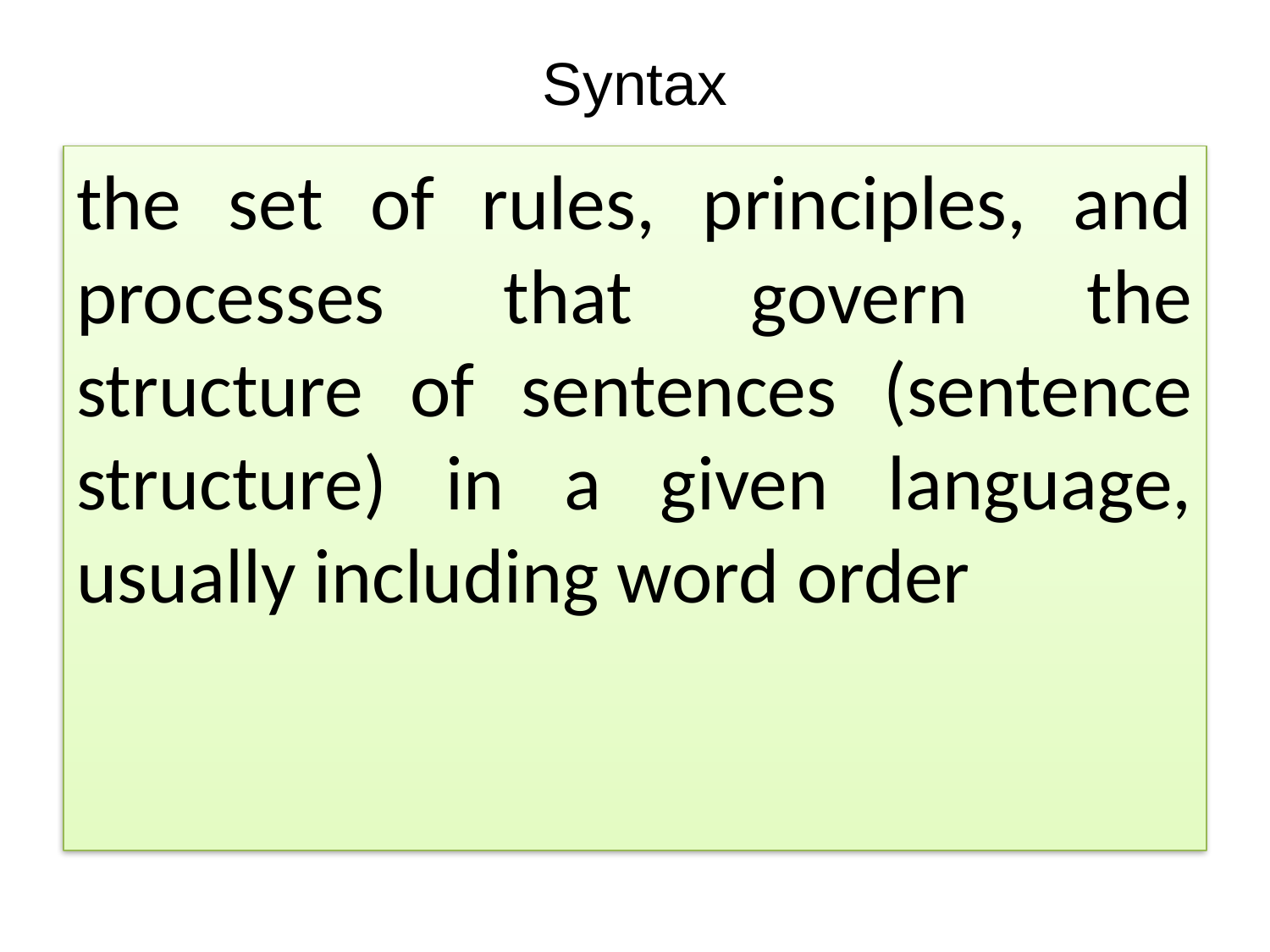

# Syntax
the set of rules, principles, and processes that govern the structure of sentences (sentence structure) in a given language, usually including word order